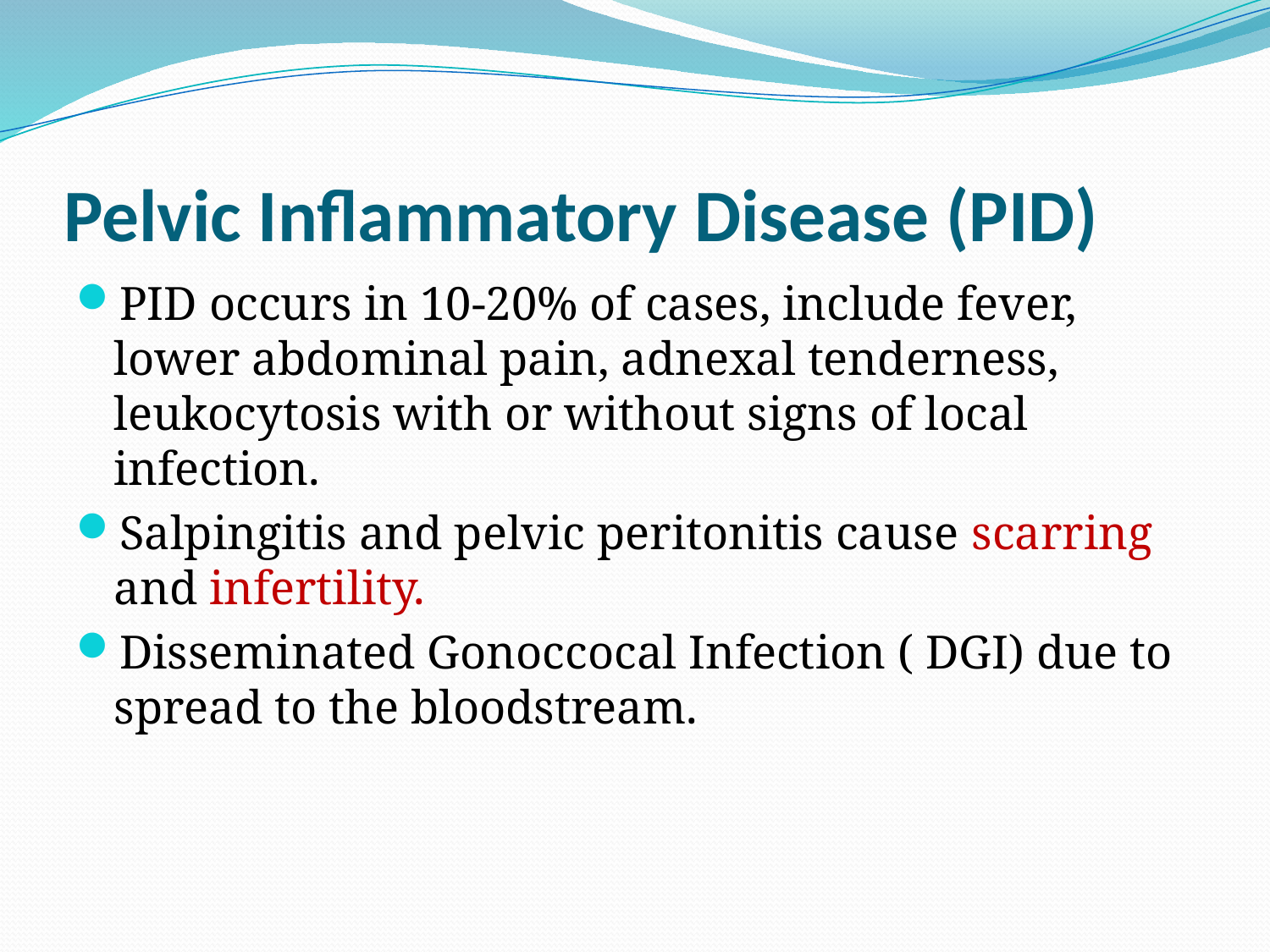

# Pelvic Inflammatory Disease (PID)
PID occurs in 10-20% of cases, include fever, lower abdominal pain, adnexal tenderness, leukocytosis with or without signs of local infection.
Salpingitis and pelvic peritonitis cause scarring and infertility.
Disseminated Gonoccocal Infection ( DGI) due to spread to the bloodstream.